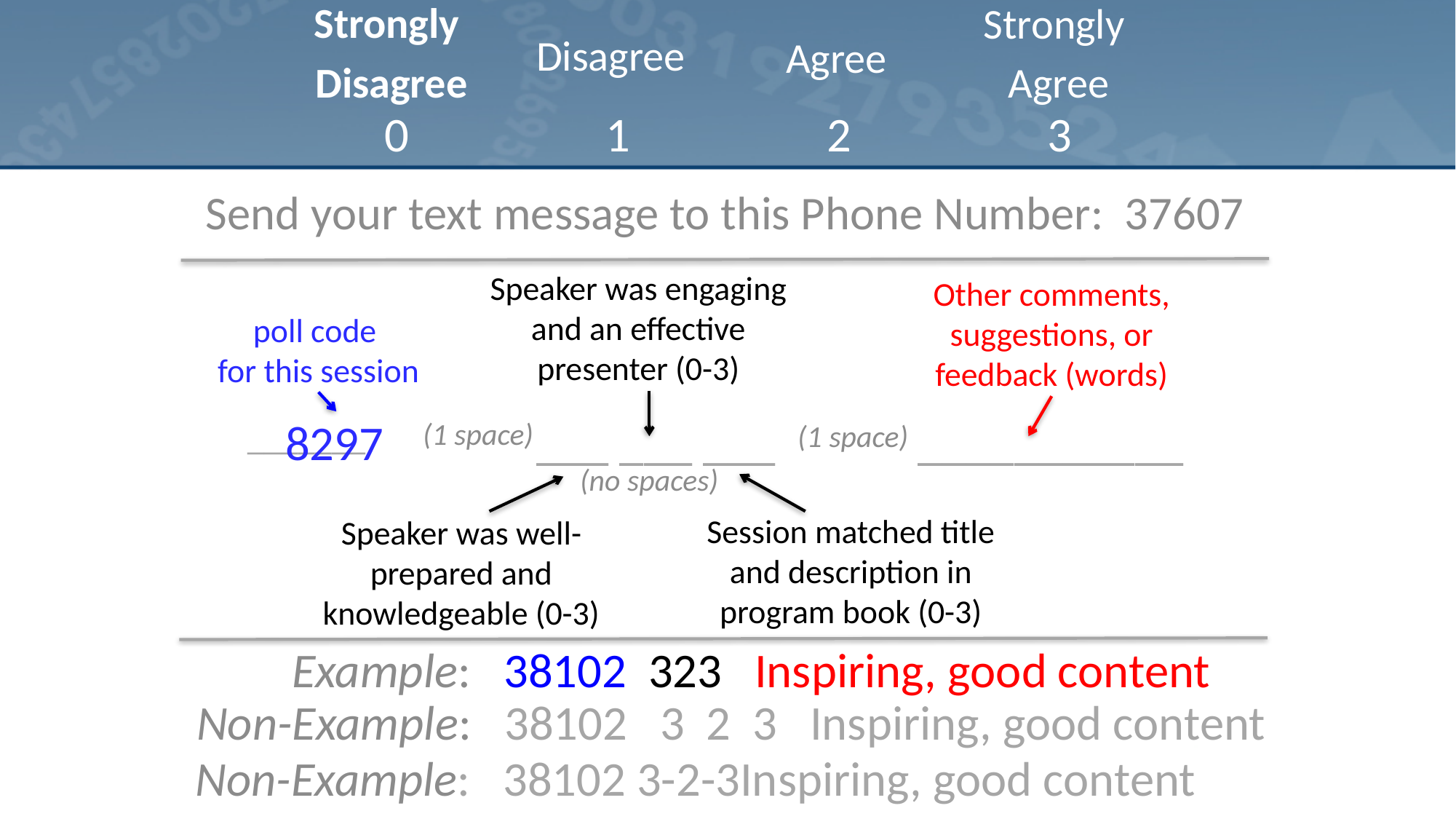

Strongly
Disagree
Strongly
Agree
Disagree
Agree
0                  1                  2                  3
Send your text message to this Phone Number:  37607
Speaker was engaging and an effective presenter (0-3)

poll code
for this session
Other comments, suggestions, or feedback (words)
                           ___ ___ ___             ___________
_______
8297
(1 space)
(1 space)
(no spaces)

Session matched title and description in program book (0-3)
Speaker was well-prepared and knowledgeable (0-3)
Example:   38102  323   Inspiring, good content
Non-Example:   38102   3  2  3   Inspiring, good content
Non-Example:   38102 3-2-3Inspiring, good content